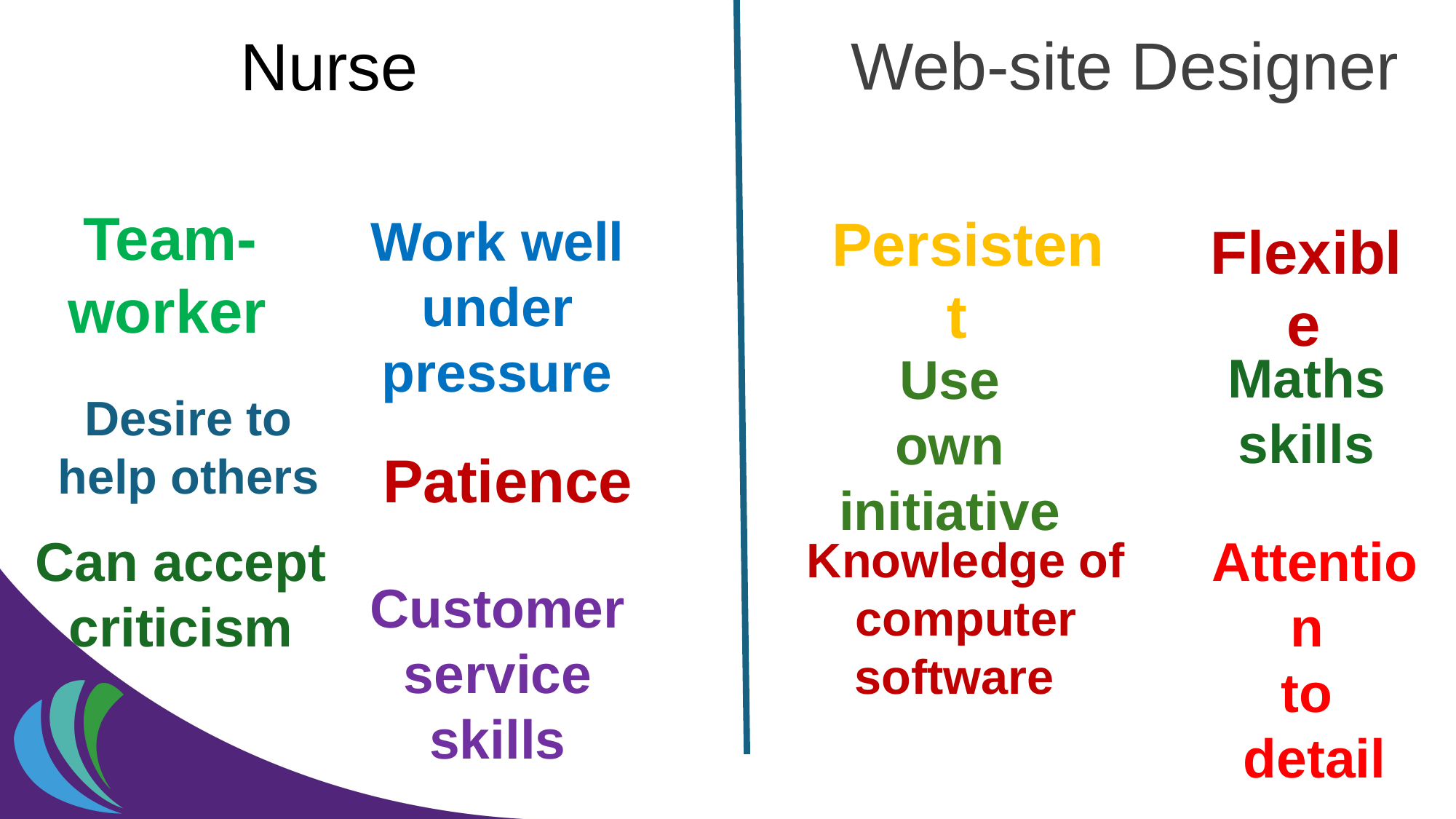

Web-site Designer
Nurse
Team-worker
Persistent
Work well under pressure
Flexible
Maths skills
Use own initiative
Desire to help others
Patience
Can accept criticism
Attention
to
detail
Knowledge of computer software
Customer service skills